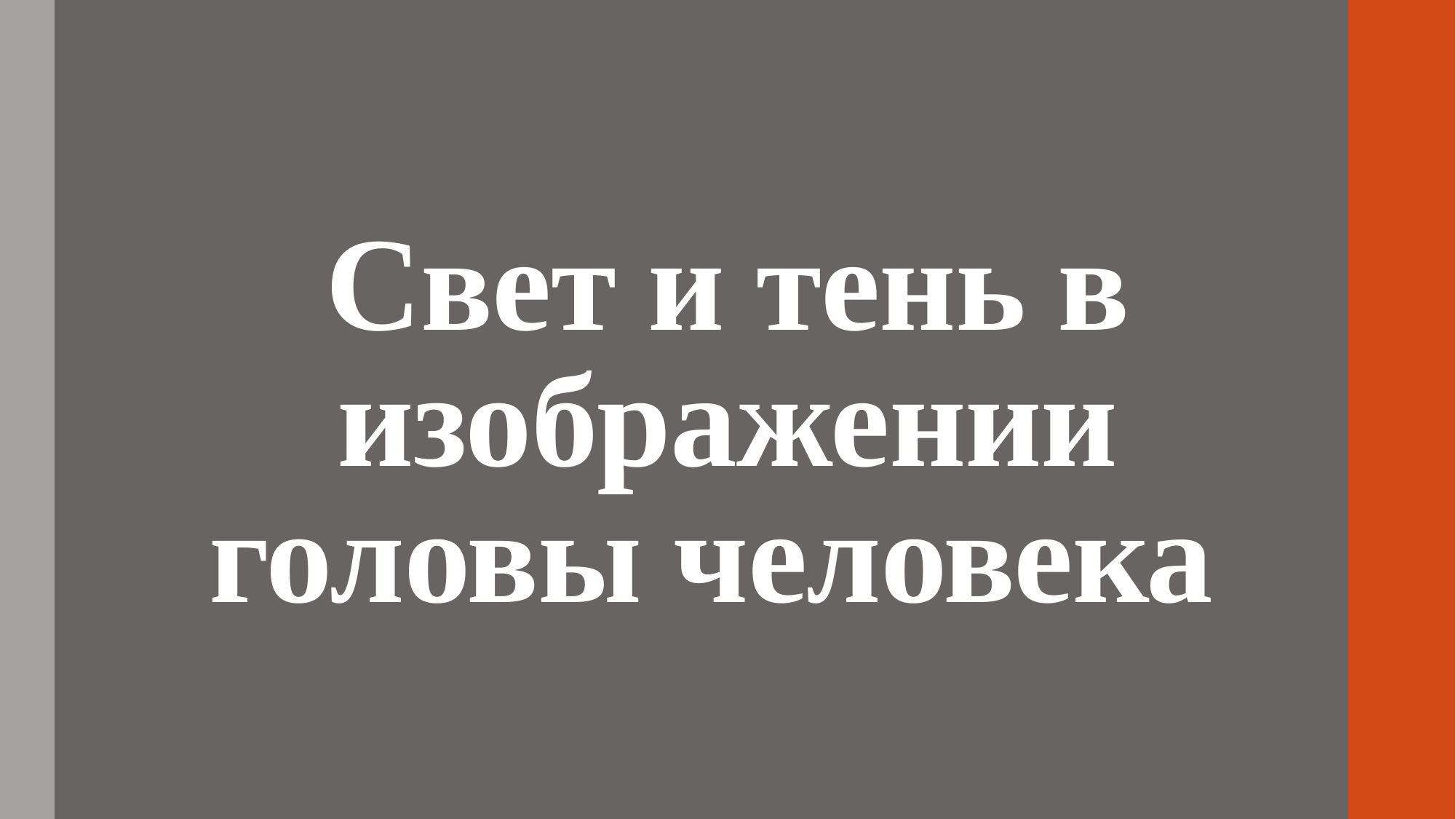

# Свет и тень в изображении головы человека